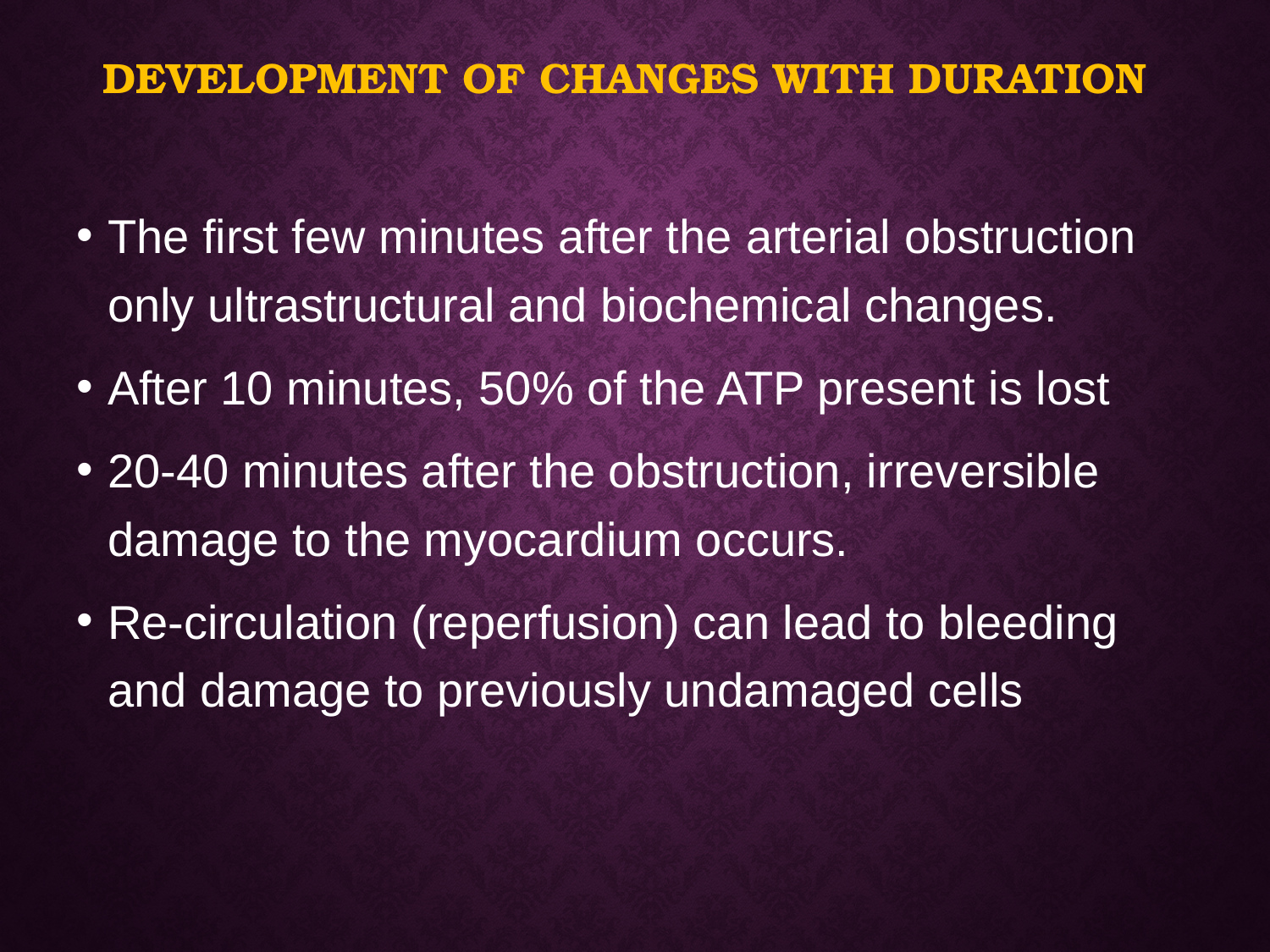

# Development of changes with duration
The first few minutes after the arterial obstruction only ultrastructural and biochemical changes.
After 10 minutes, 50% of the ATP present is lost
20-40 minutes after the obstruction, irreversible damage to the myocardium occurs.
Re-circulation (reperfusion) can lead to bleeding and damage to previously undamaged cells